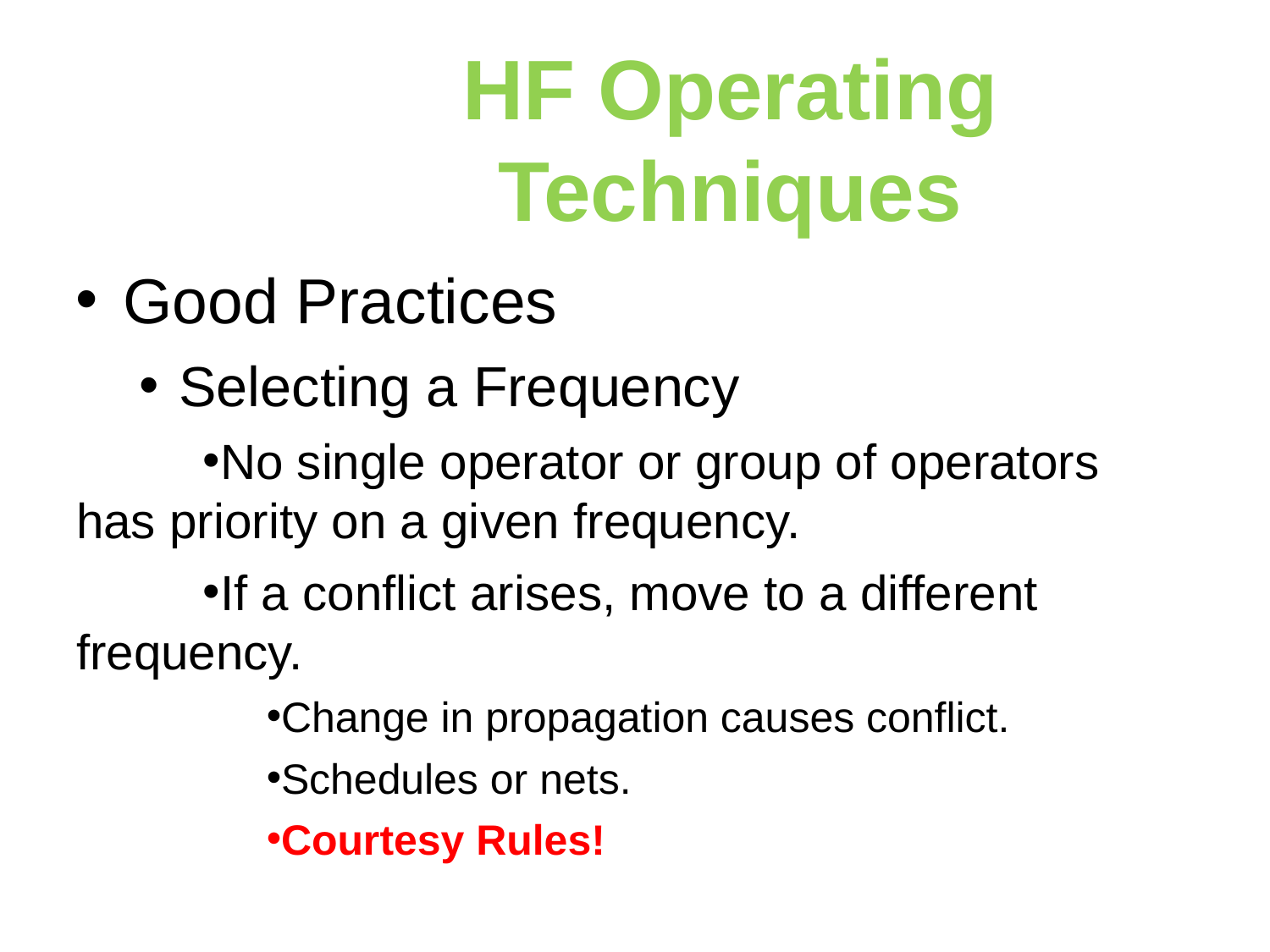

HF Operating Techniques
Good Practices
Selecting a Frequency
No single operator or group of operators has priority on a given frequency.
If a conflict arises, move to a different frequency.
Change in propagation causes conflict.
Schedules or nets.
Courtesy Rules!